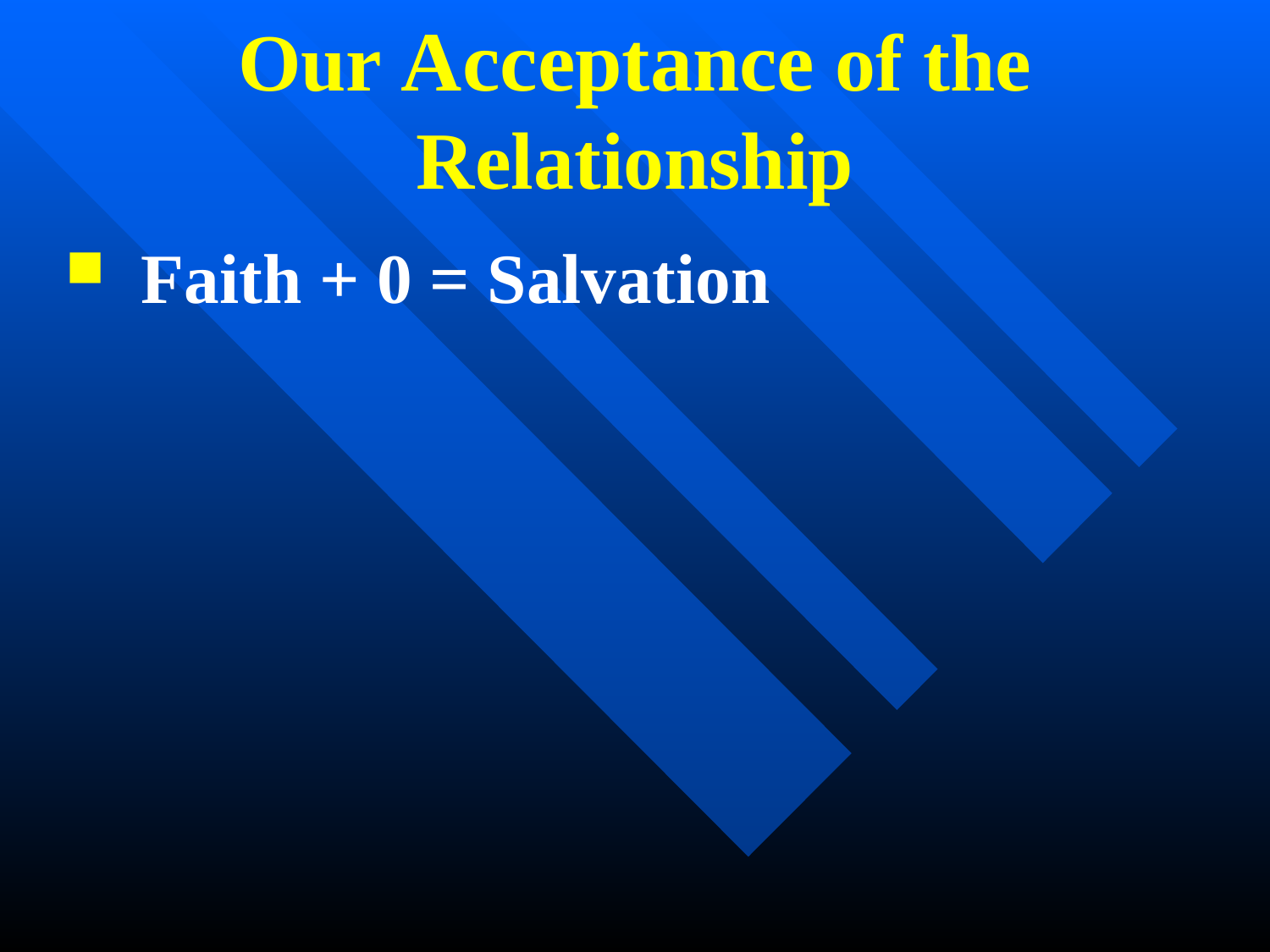

Our Acceptance of the Relationship
  Faith + 0 = Salvation